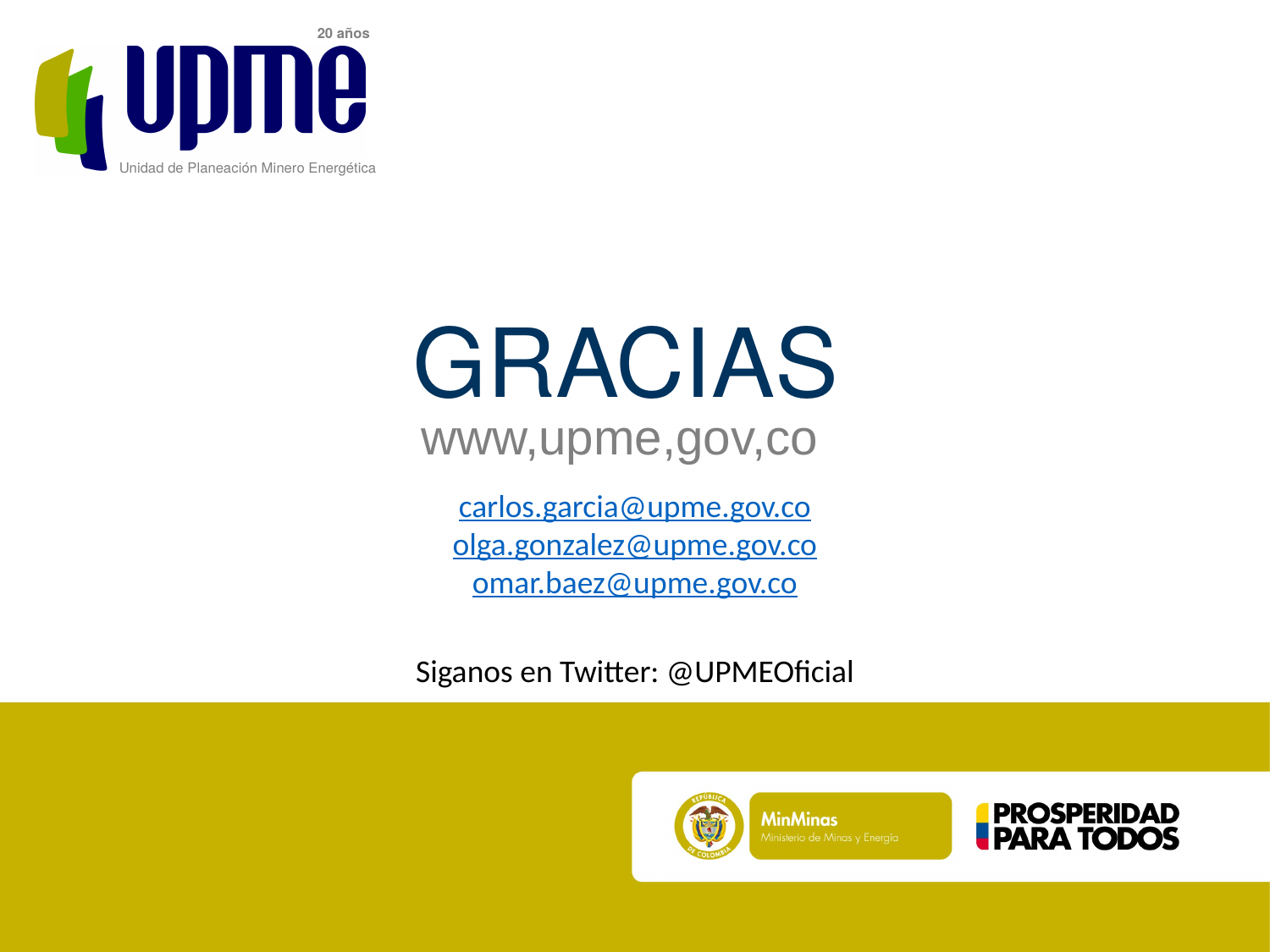

carlos.garcia@upme.gov.co
olga.gonzalez@upme.gov.co
omar.baez@upme.gov.co
Siganos en Twitter: @UPMEOficial